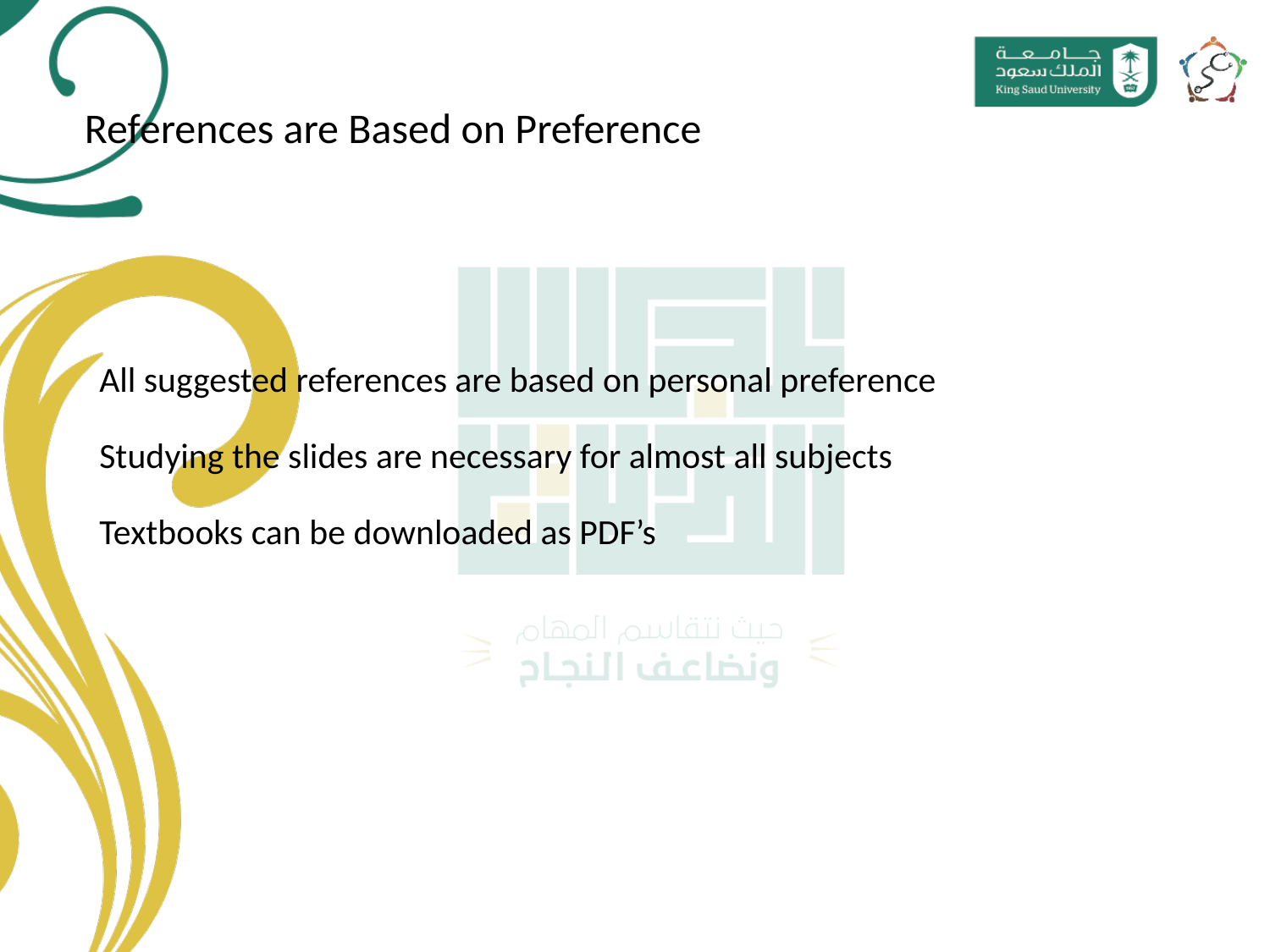

References are Based on Preference
# All suggested references are based on personal preference Studying the slides are necessary for almost all subjects Textbooks can be downloaded as PDF’s